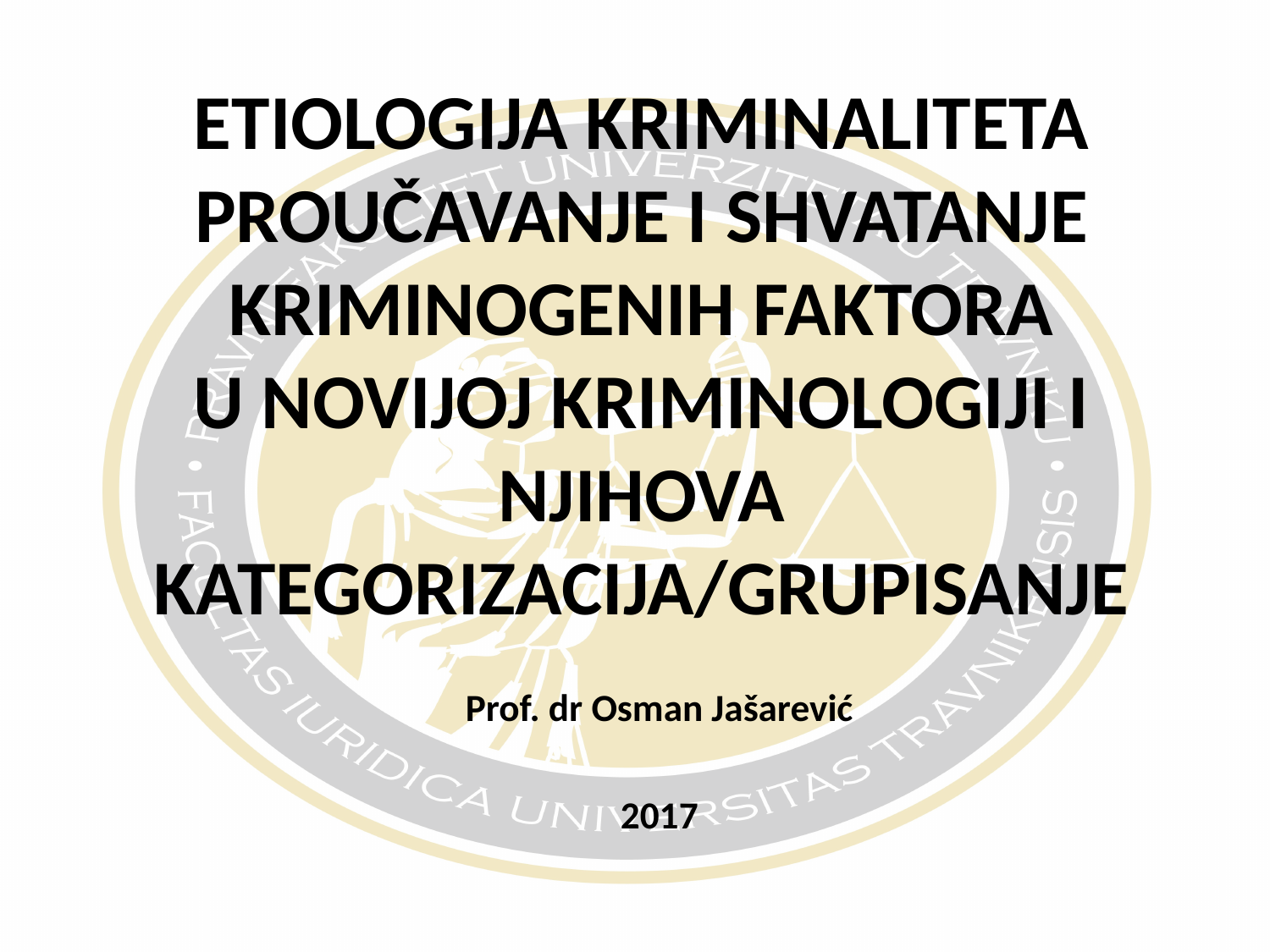

# ETIOLOGIJA KRIMINALITETA PROUČAVANJE I SHVATANJE KRIMINOGENIH FAKTORA U NOVIJOJ KRIMINOLOGIJI I NJIHOVA KATEGORIZACIJA/GRUPISANJE

Prof. dr Osman Jašarević

2017